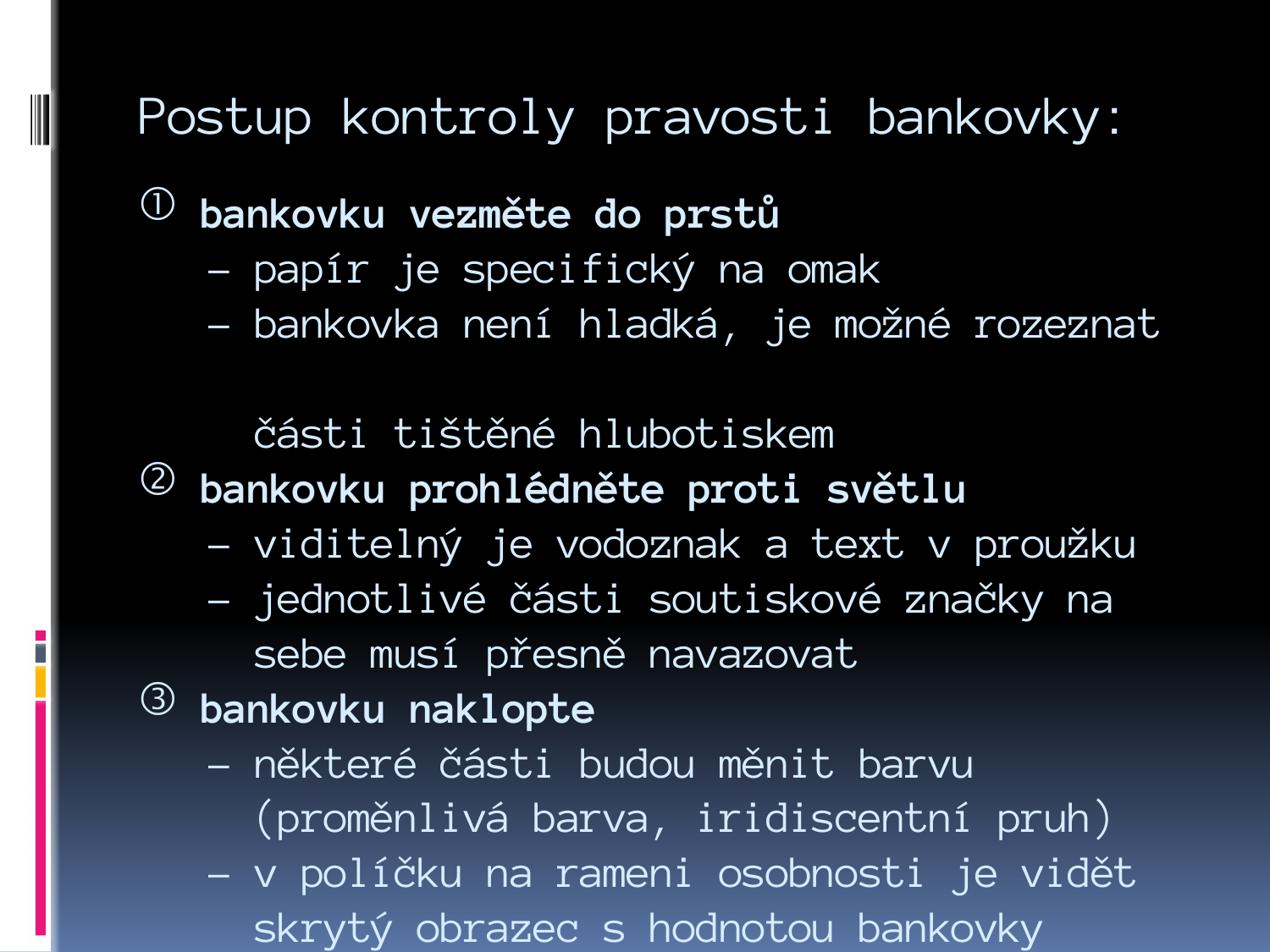

# Postup kontroly pravosti bankovky:
bankovku vezměte do prstů
   - papír je specifický na omak
   - bankovka není hladká, je možné rozeznat
     části tištěné hlubotiskem
bankovku prohlédněte proti světlu
   - viditelný je vodoznak a text v proužku
   - jednotlivé části soutiskové značky na
     sebe musí přesně navazovat
bankovku naklopte
   - některé části budou měnit barvu
     (proměnlivá barva, iridiscentní pruh)
   - v políčku na rameni osobnosti je vidět
     skrytý obrazec s hodnotou bankovky